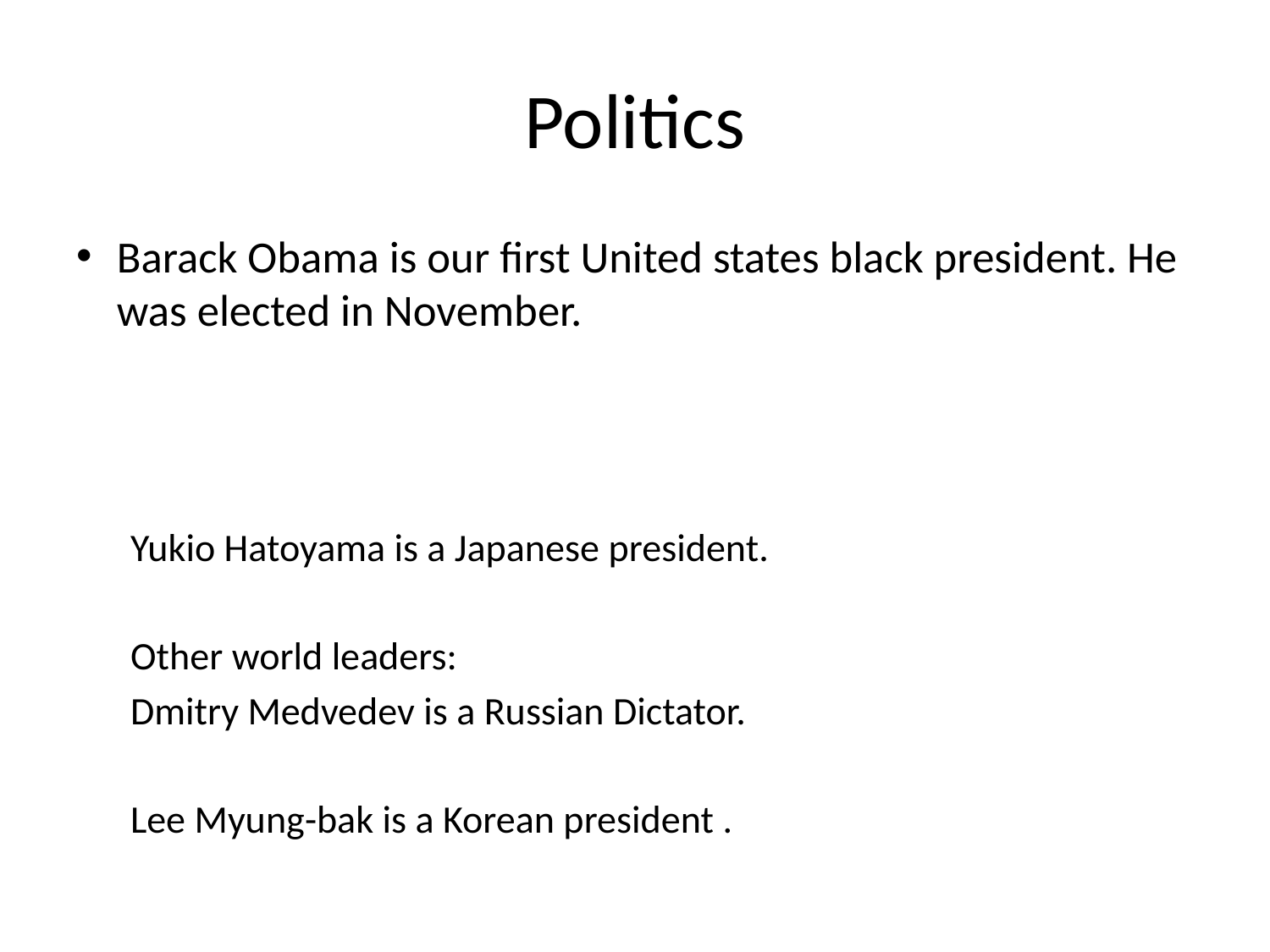

# Politics
Barack Obama is our first United states black president. He was elected in November.

Yukio Hatoyama is a Japanese president.

Other world leaders:
Dmitry Medvedev is a Russian Dictator.

Lee Myung-bak is a Korean president .